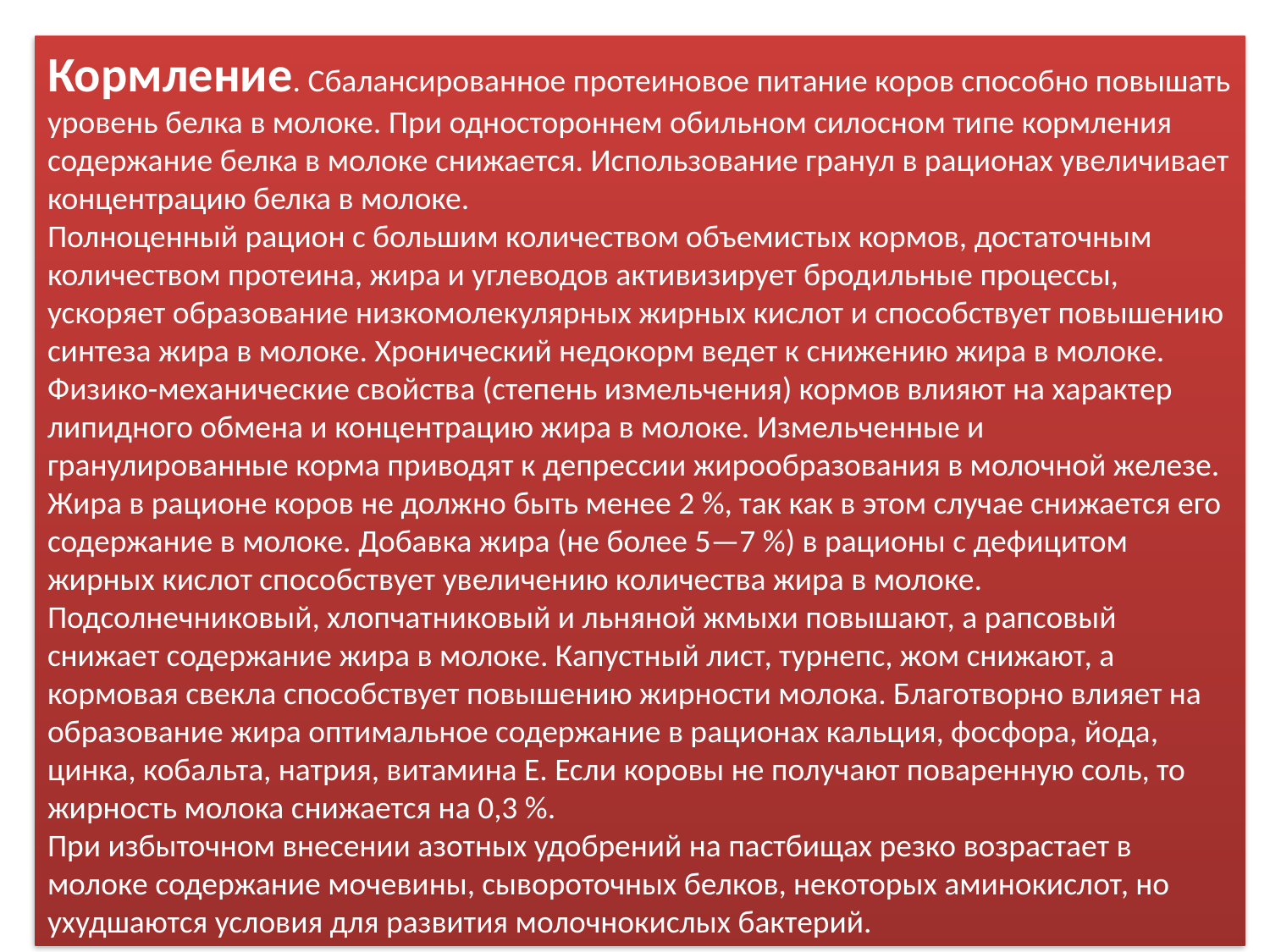

Кормление. Сбалансированное протеиновое питание коров способно повышать уровень белка в молоке. При одностороннем обильном силосном типе кормления содержание белка в молоке снижается. Использование гранул в рационах увеличивает концентрацию белка в молоке.
Полноценный рацион с большим количеством объемистых кормов, достаточным количеством протеина, жира и углеводов активизирует бродильные процессы, ускоряет образование низкомолекулярных жирных кислот и способствует повышению синтеза жира в молоке. Хронический недокорм ведет к снижению жира в молоке. Физико-механические свойства (степень измельчения) кормов влияют на характер липидного обмена и концентрацию жира в молоке. Измельченные и гранулированные корма приводят к депрессии жирообразования в молочной железе.
Жира в рационе коров не должно быть менее 2 %, так как в этом случае снижается его содержание в молоке. Добавка жира (не более 5—7 %) в рационы с дефицитом жирных кислот способствует увеличению количества жира в молоке. Подсолнечниковый, хлопчатниковый и льняной жмыхи повышают, а рапсовый снижает содержание жира в молоке. Капустный лист, турнепс, жом снижают, а кормовая свекла способствует повышению жирности молока. Благотворно влияет на образование жира оптимальное содержание в рационах кальция, фосфора, йода, цинка, кобальта, натрия, витамина Е. Если коровы не получают поваренную соль, то жирность молока снижается на 0,3 %.
При избыточном внесении азотных удобрений на пастбищах резко возрастает в молоке содержание мочевины, сывороточных белков, некоторых аминокислот, но ухудшаются условия для развития молочнокислых бактерий.